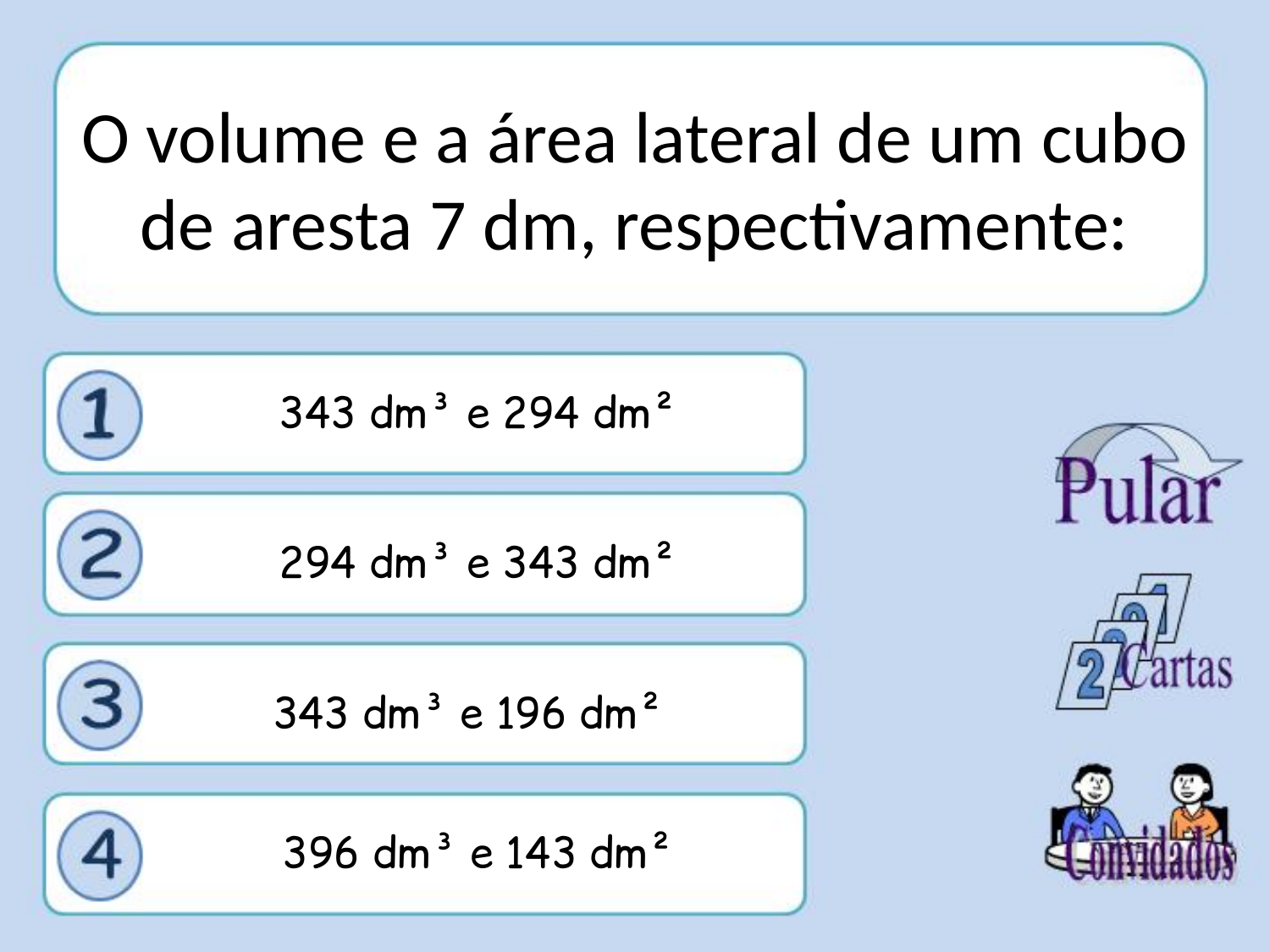

# O volume e a área lateral de um cubo de aresta 7 dm, respectivamente:
343 dm³ e 294 dm²
.

.
294 dm³ e 343 dm²
343 dm³ e 196 dm²
396 dm³ e 143 dm²